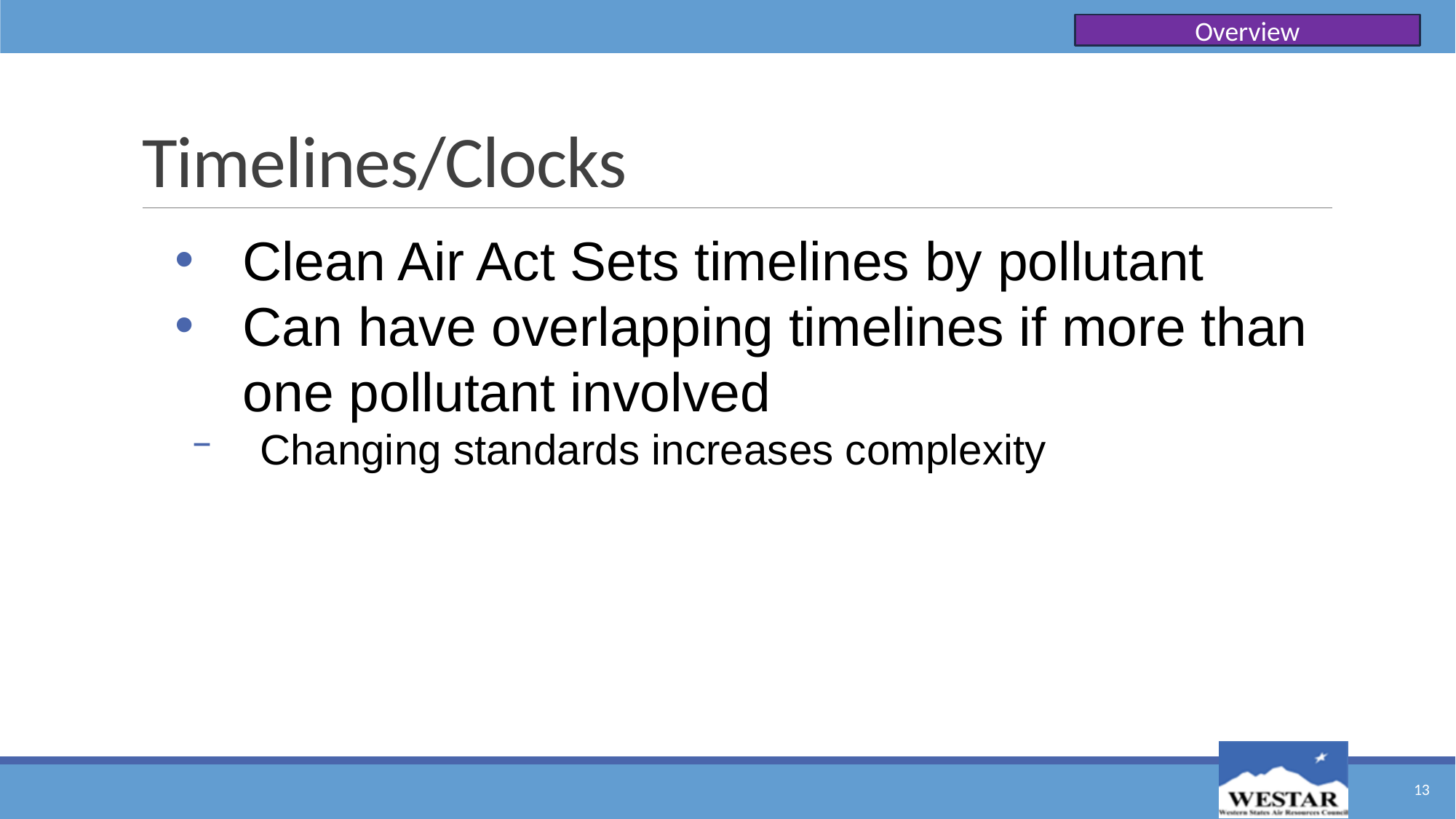

Overview
# Timelines/Clocks
Clean Air Act Sets timelines by pollutant
Can have overlapping timelines if more than one pollutant involved
Changing standards increases complexity

13